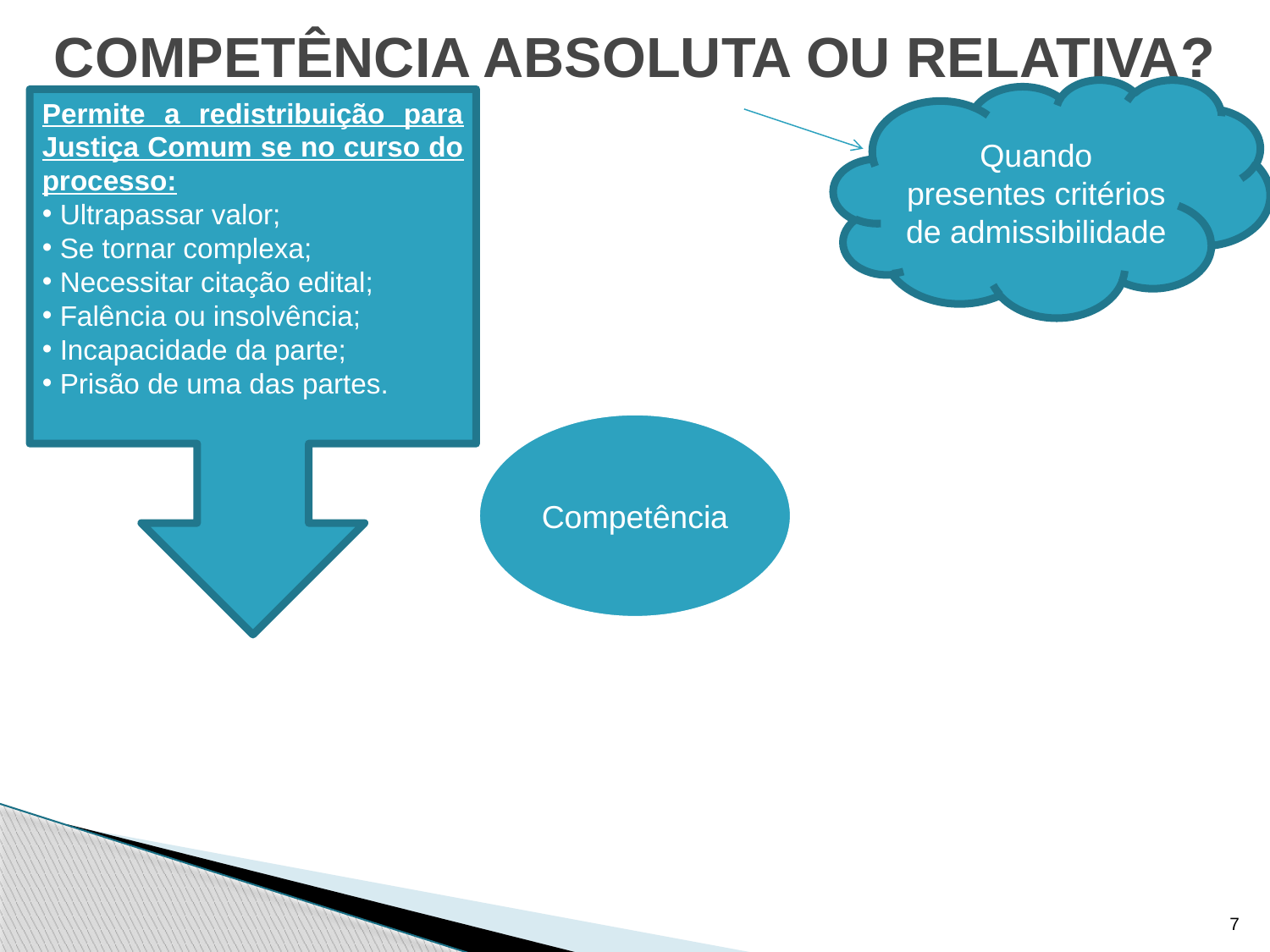

# COMPETÊNCIA ABSOLUTA OU RELATIVA?
Quando presentes critérios de admissibilidade
Permite a redistribuição para Justiça Comum se no curso do processo:
 Ultrapassar valor;
 Se tornar complexa;
 Necessitar citação edital;
 Falência ou insolvência;
 Incapacidade da parte;
 Prisão de uma das partes.

Competência
Absoluta
Relativa
7